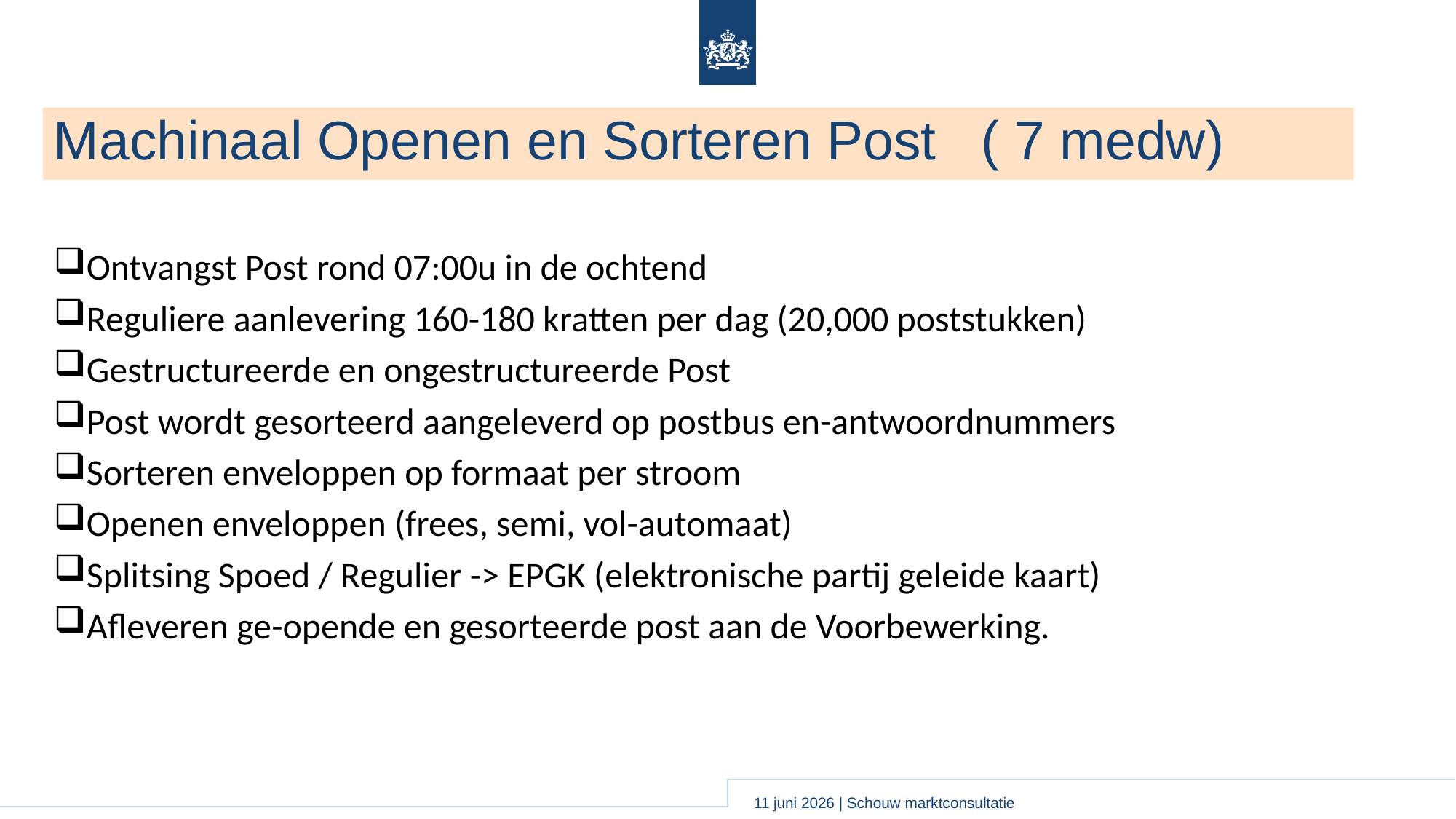

# Machinaal Openen en Sorteren Post   ( 7 medw)

Ontvangst Post rond 07:00u in de ochtend
Reguliere aanlevering 160-180 kratten per dag (20,000 poststukken)
Gestructureerde en ongestructureerde Post
Post wordt gesorteerd aangeleverd op postbus en-antwoordnummers
Sorteren enveloppen op formaat per stroom
Openen enveloppen (frees, semi, vol-automaat)
Splitsing Spoed / Regulier -> EPGK (elektronische partij geleide kaart)
Afleveren ge-opende en gesorteerde post aan de Voorbewerking.

11 juni 2026 | Schouw marktconsultatie